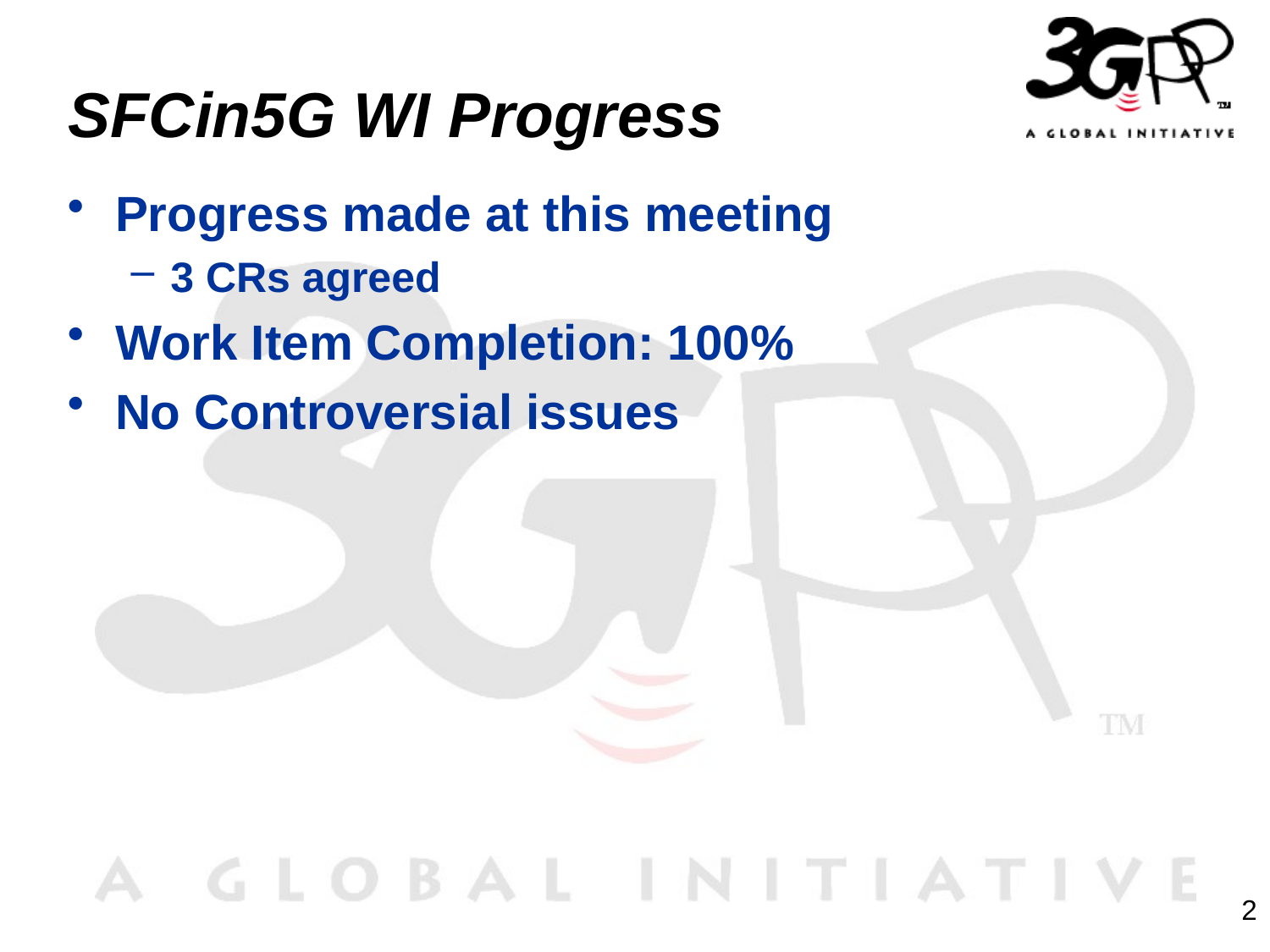

# SFCin5G WI Progress
Progress made at this meeting
3 CRs agreed
Work Item Completion: 100%
No Controversial issues
2